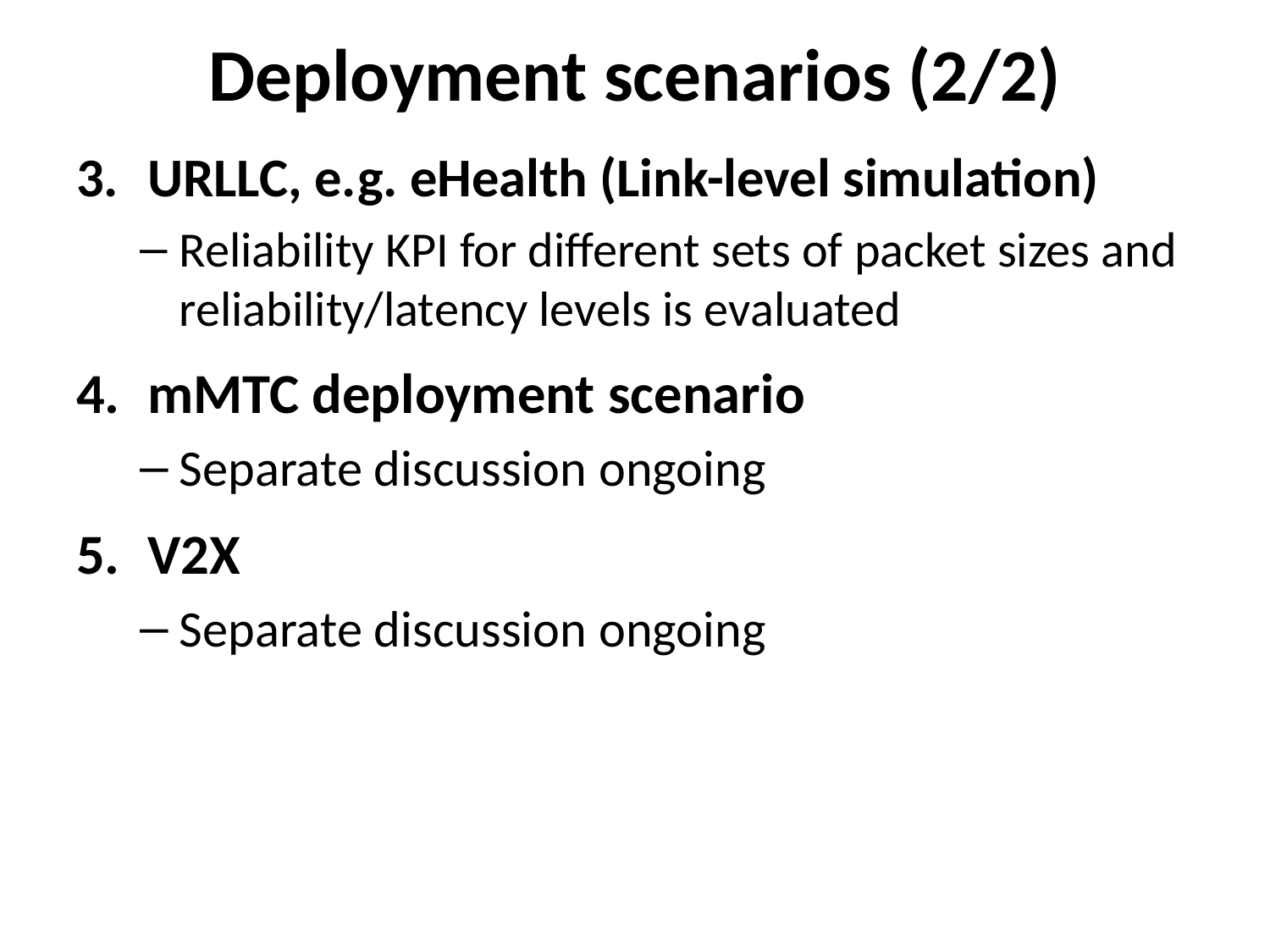

# Deployment scenarios (2/2)
URLLC, e.g. eHealth (Link-level simulation)
Reliability KPI for different sets of packet sizes and reliability/latency levels is evaluated
mMTC deployment scenario
Separate discussion ongoing
V2X
Separate discussion ongoing